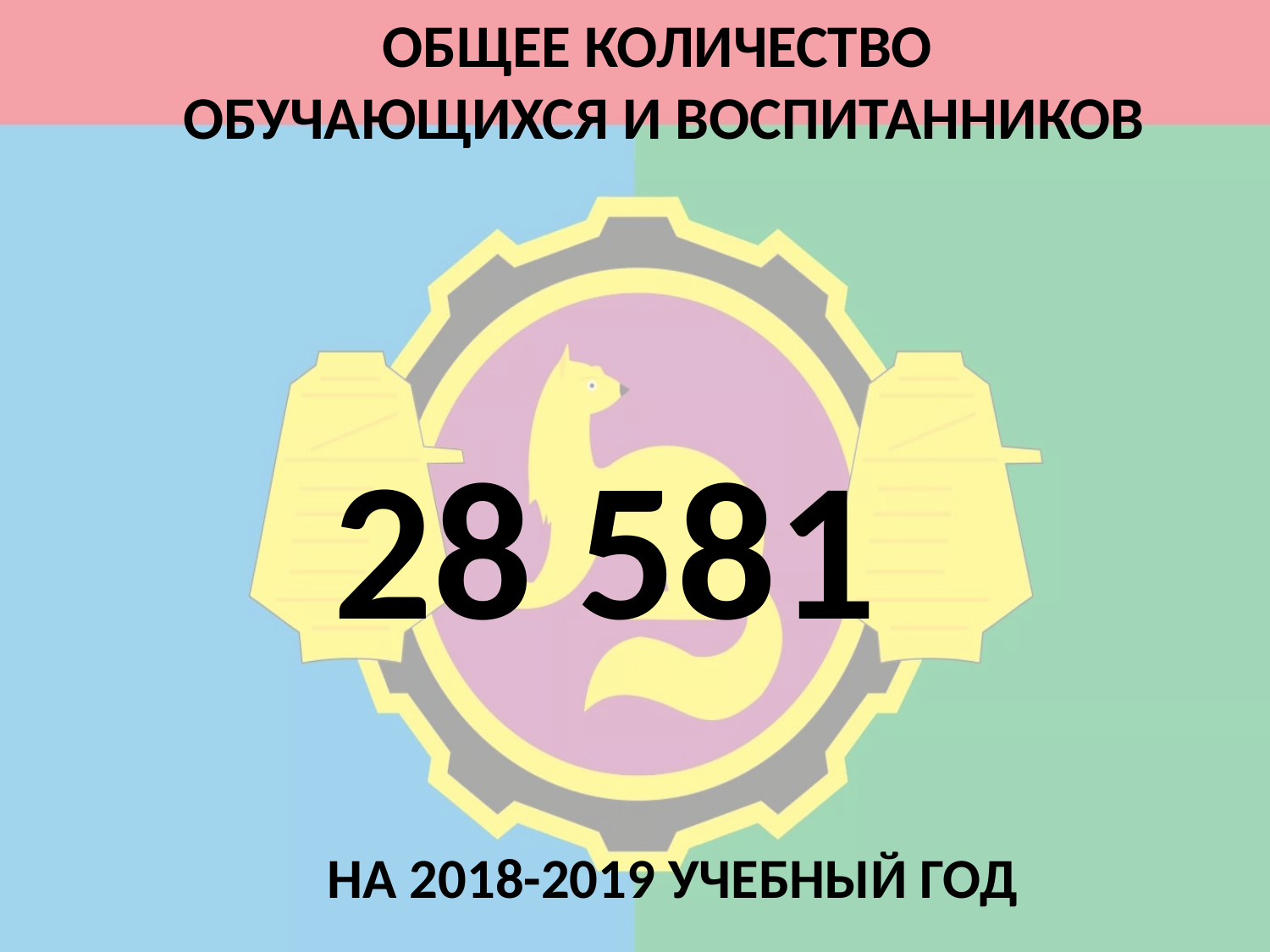

# ОБЩЕЕ КОЛИЧЕСТВО ОБУЧАЮЩИХСЯ И ВОСПИТАННИКОВ

28 581
  НА 2018-2019 УЧЕБНЫЙ ГОД